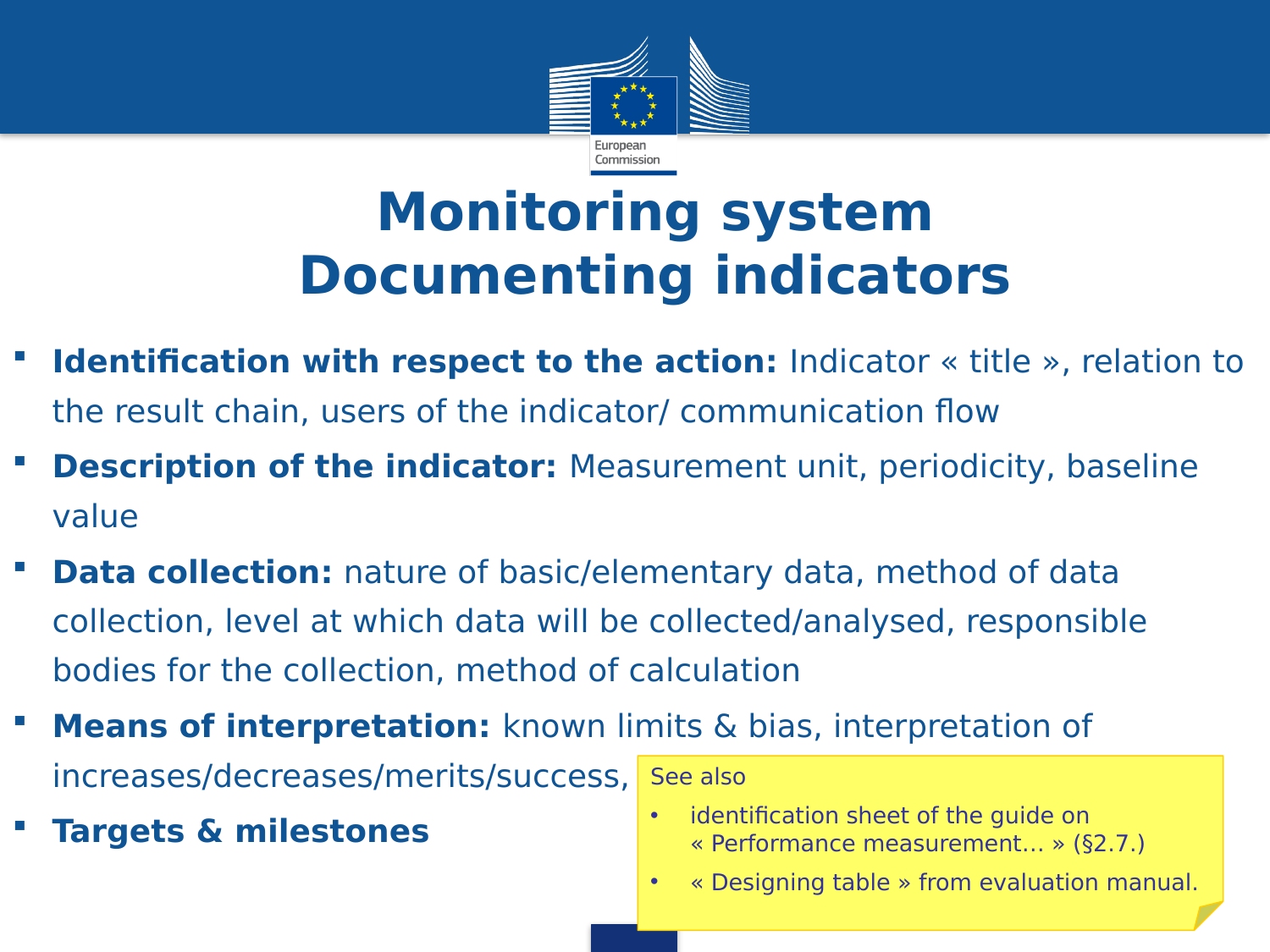

# Monitoring system Documenting indicators
Identification with respect to the action: Indicator « title », relation to the result chain, users of the indicator/ communication flow
Description of the indicator: Measurement unit, periodicity, baseline value
Data collection: nature of basic/elementary data, method of data collection, level at which data will be collected/analysed, responsible bodies for the collection, method of calculation
Means of interpretation: known limits & bias, interpretation of increases/decreases/merits/success,
Targets & milestones
See also
identification sheet of the guide on « Performance measurement… » (§2.7.)
« Designing table » from evaluation manual.
7